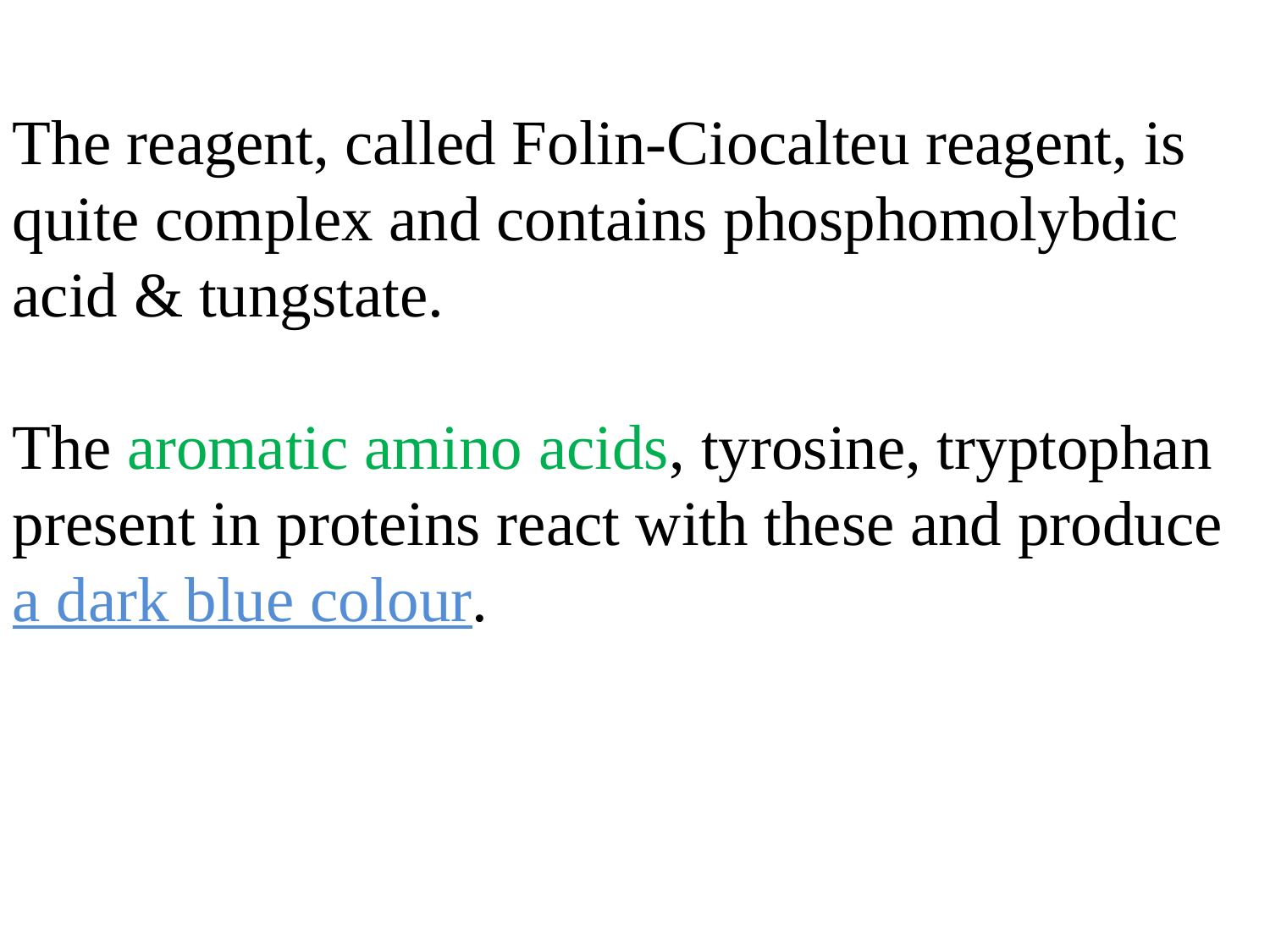

The reagent, called Folin-Ciocalteu reagent, is quite complex and contains phosphomolybdic acid & tungstate.

The aromatic amino acids, tyrosine, tryptophan present in proteins react with these and produce a dark blue colour.